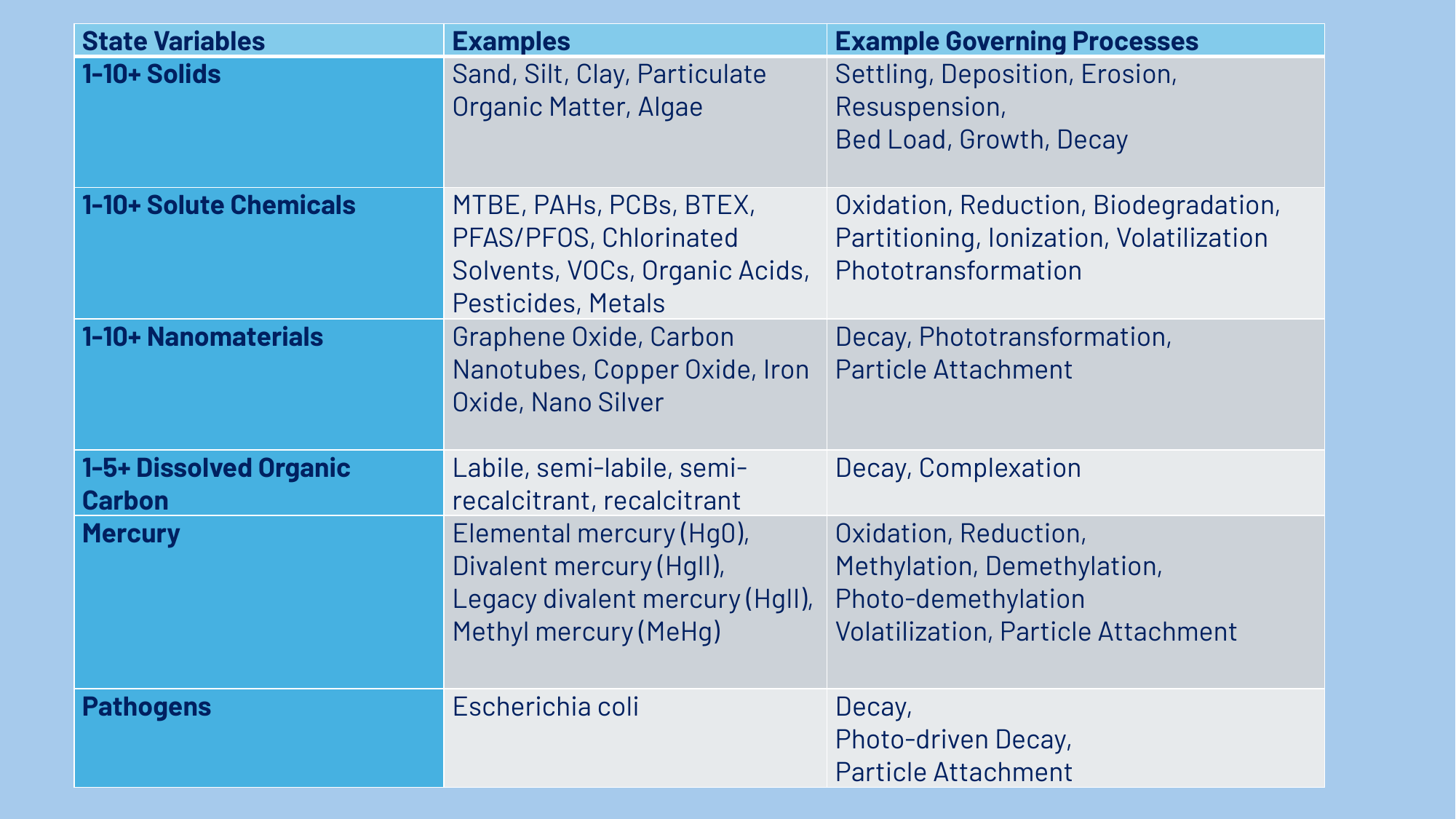

| State Variables | Examples | Example Governing Processes |
| --- | --- | --- |
| 1-10+ Solids | Sand, Silt, Clay, Particulate Organic Matter, Algae | Settling, Deposition, Erosion, Resuspension, Bed Load, Growth, Decay |
| 1-10+ Solute Chemicals | MTBE, PAHs, PCBs, BTEX, PFAS/PFOS, Chlorinated Solvents, VOCs, Organic Acids, Pesticides, Metals | Oxidation, Reduction, Biodegradation, Partitioning, Ionization, Volatilization Phototransformation |
| 1-10+ Nanomaterials | Graphene Oxide, Carbon Nanotubes, Copper Oxide, Iron Oxide, Nano Silver | Decay, Phototransformation, Particle Attachment |
| 1-5+ Dissolved Organic Carbon | Labile, semi-labile, semi-recalcitrant, recalcitrant | Decay, Complexation |
| Mercury | Elemental mercury (Hg0), Divalent mercury (HgII), Legacy divalent mercury (HgII), Methyl mercury (MeHg) | Oxidation, Reduction, Methylation, Demethylation, Photo-demethylation Volatilization, Particle Attachment |
| Pathogens | Escherichia coli | Decay, Photo-driven Decay, Particle Attachment |